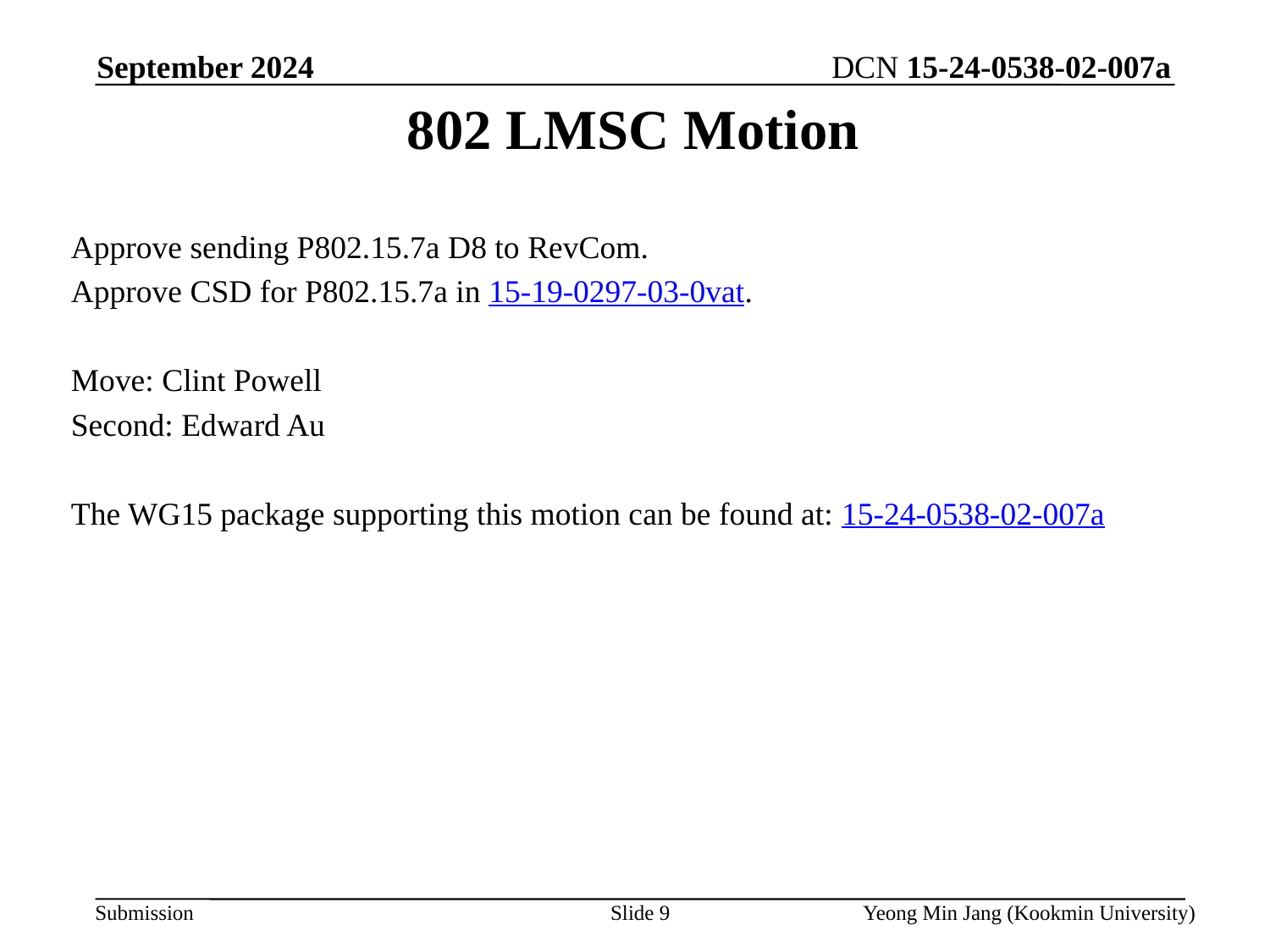

September 2024
# 802 LMSC Motion
Approve sending P802.15.7a D8 to RevCom.
Approve CSD for P802.15.7a in 15-19-0297-03-0vat.

Move: Clint Powell
Second: Edward Au

The WG15 package supporting this motion can be found at: 15-24-0538-02-007a
Slide 9
Yeong Min Jang (Kookmin University)